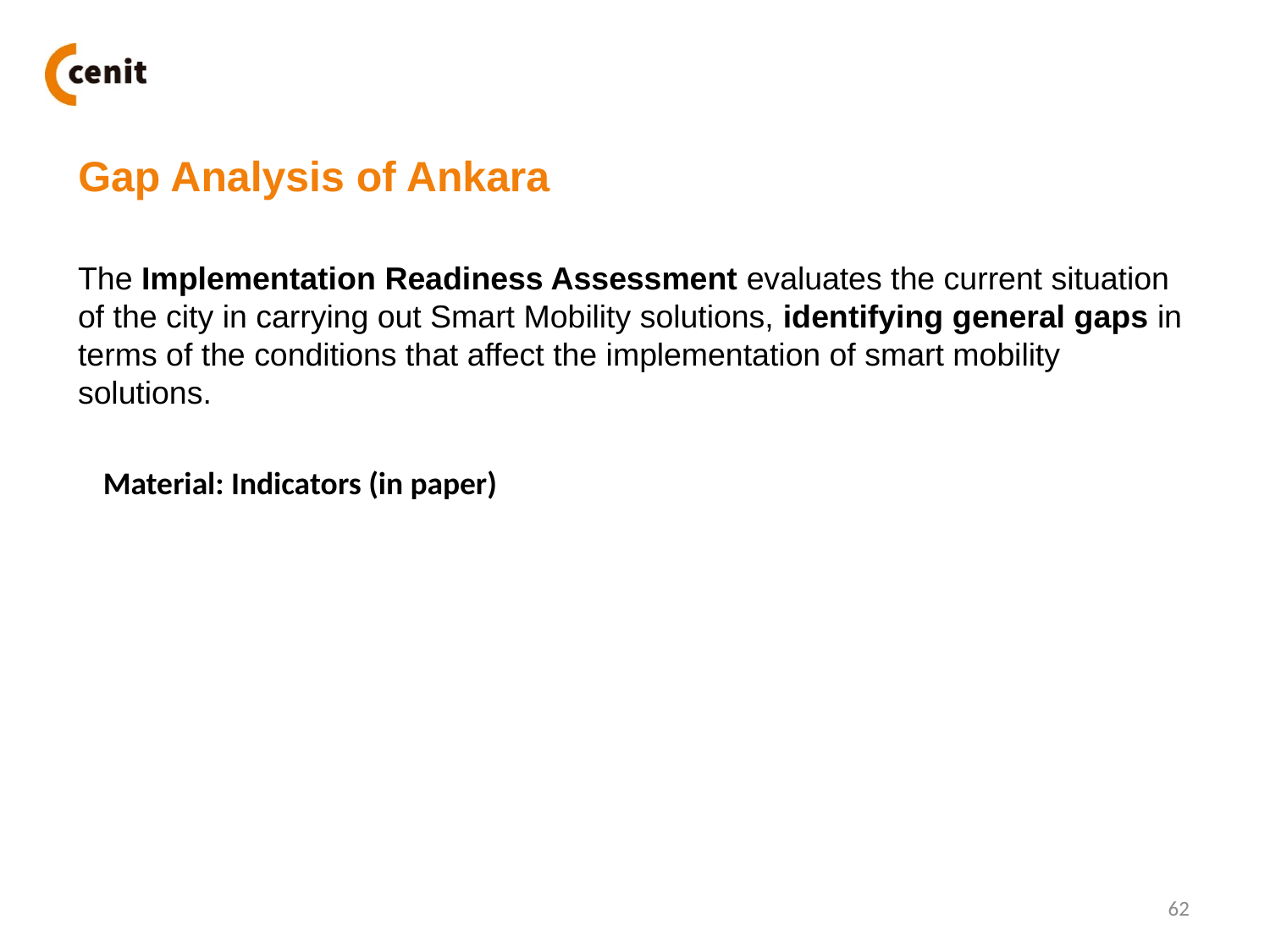

# Gap Analysis of Ankara
The Implementation Readiness Assessment evaluates the current situation of the city in carrying out Smart Mobility solutions, identifying general gaps in terms of the conditions that affect the implementation of smart mobility solutions.

Material: Indicators (in paper)

62